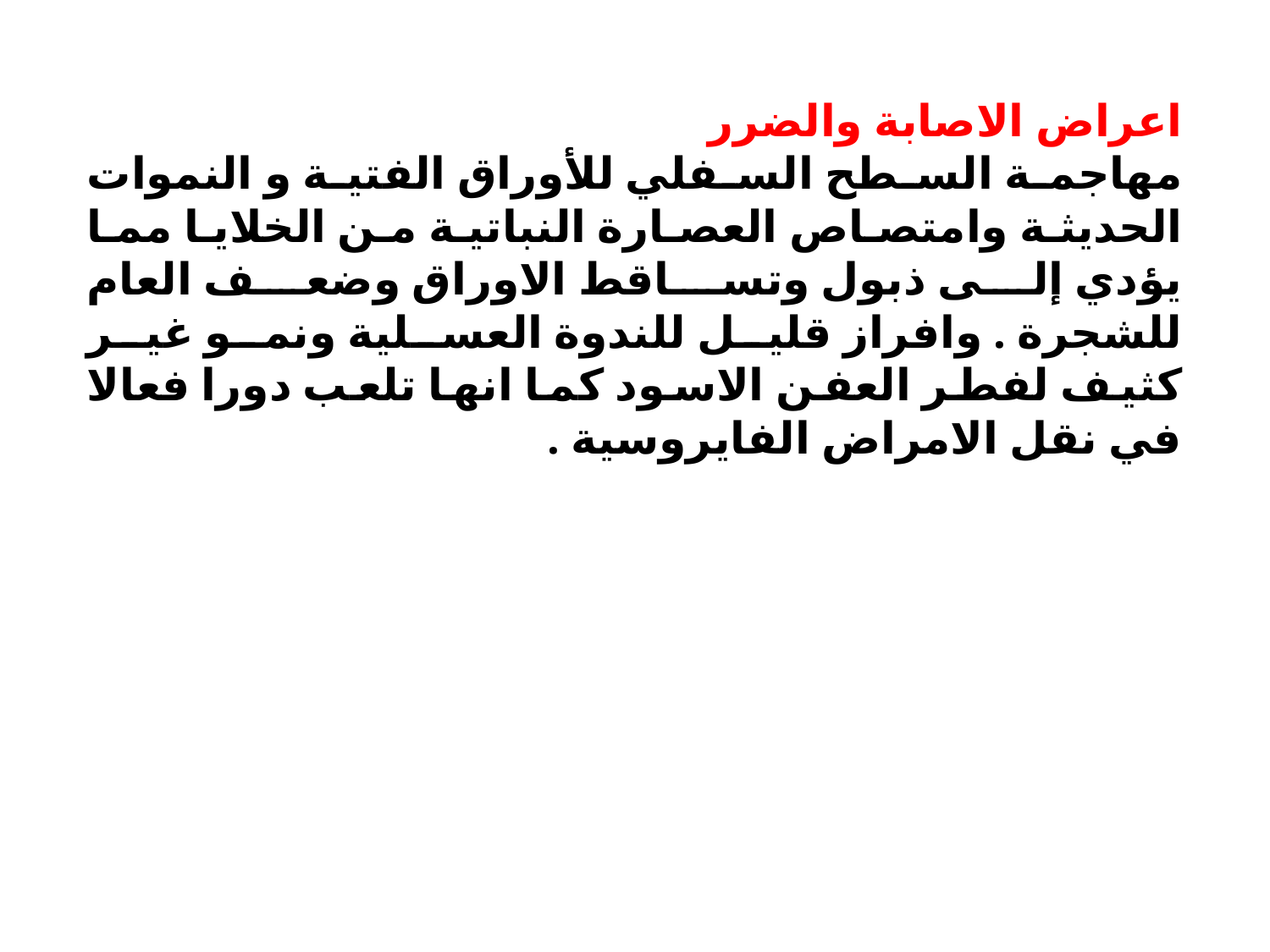

اعراض الاصابة والضرر
مهاجمة السطح السفلي للأوراق الفتية و النموات الحديثة وامتصاص العصارة النباتية من الخلايا مما يؤدي إلى ذبول وتساقط الاوراق وضعف العام للشجرة . وافراز قليل للندوة العسلية ونمو غير كثيف لفطر العفن الاسود كما انها تلعب دورا فعالا في نقل الامراض الفايروسية .